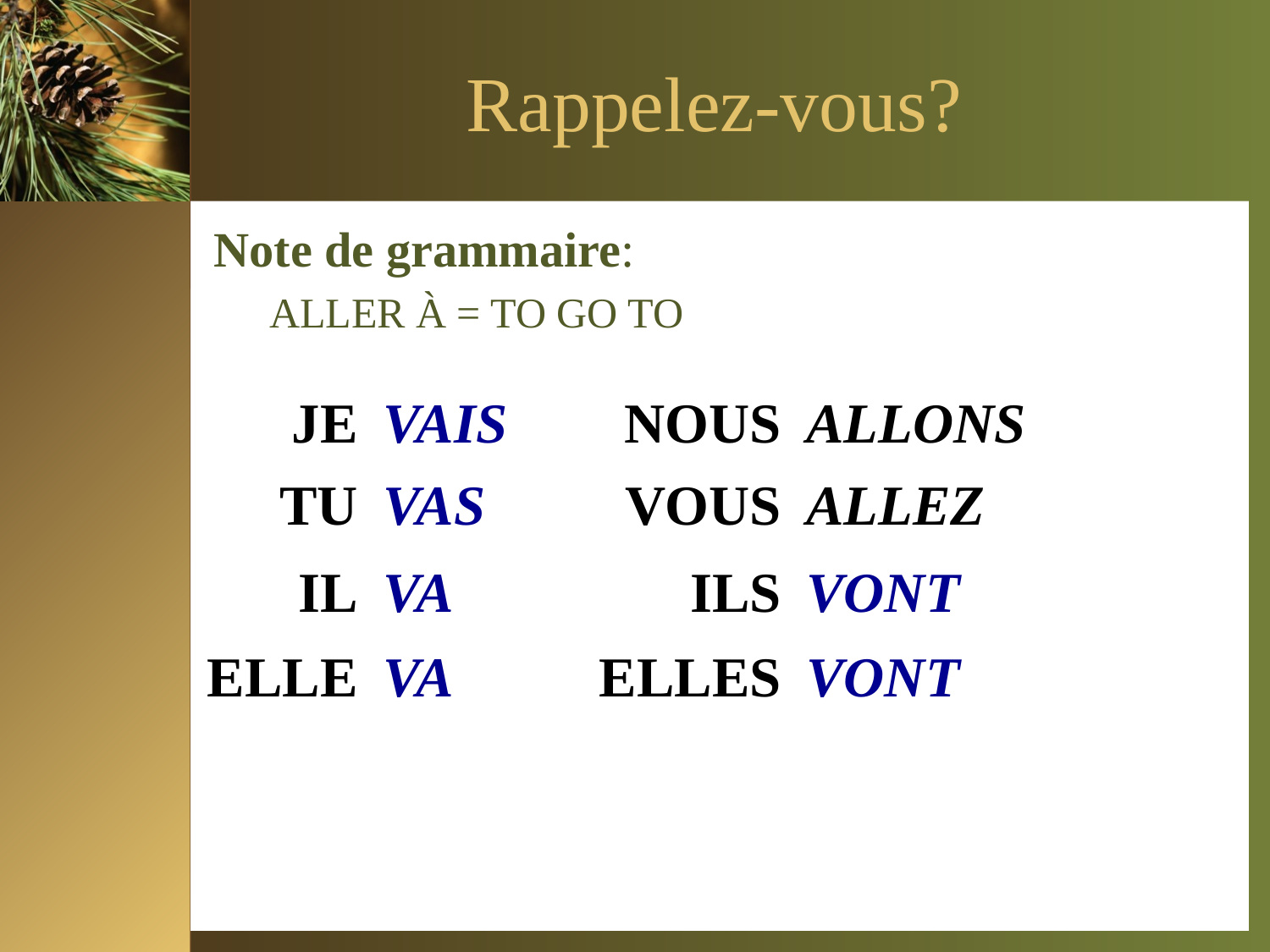

# Rappelez-vous?
Note de grammaire:
ALLER À = TO GO TO
JE
VAIS
NOUS
ALLONS
TU
VAS
VOUS
ALLEZ
IL
VA
ILS
VONT
ELLE
VA
ELLES
VONT